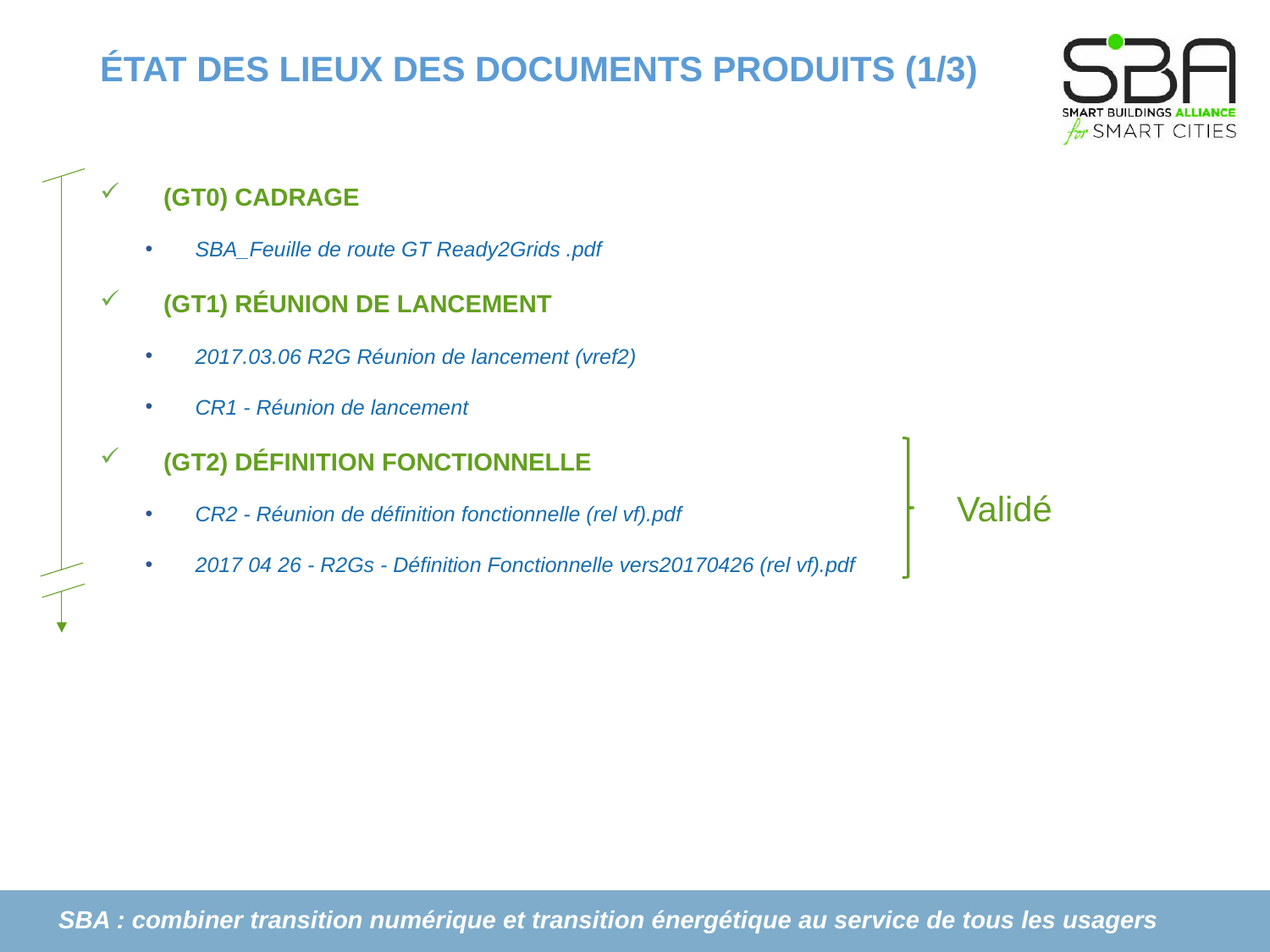

# ÉTAT DES LIEUX DES DOCUMENTS PRODUITS (1/3)
(GT0) Cadrage
SBA_Feuille de route GT Ready2Grids .pdf
(GT1) Réunion de lancement
2017.03.06 R2G Réunion de lancement (vref2)
CR1 - Réunion de lancement
(GT2) Définition fonctionnelle
CR2 - Réunion de définition fonctionnelle (rel vf).pdf
2017 04 26 - R2Gs - Définition Fonctionnelle vers20170426 (rel vf).pdf

Validé